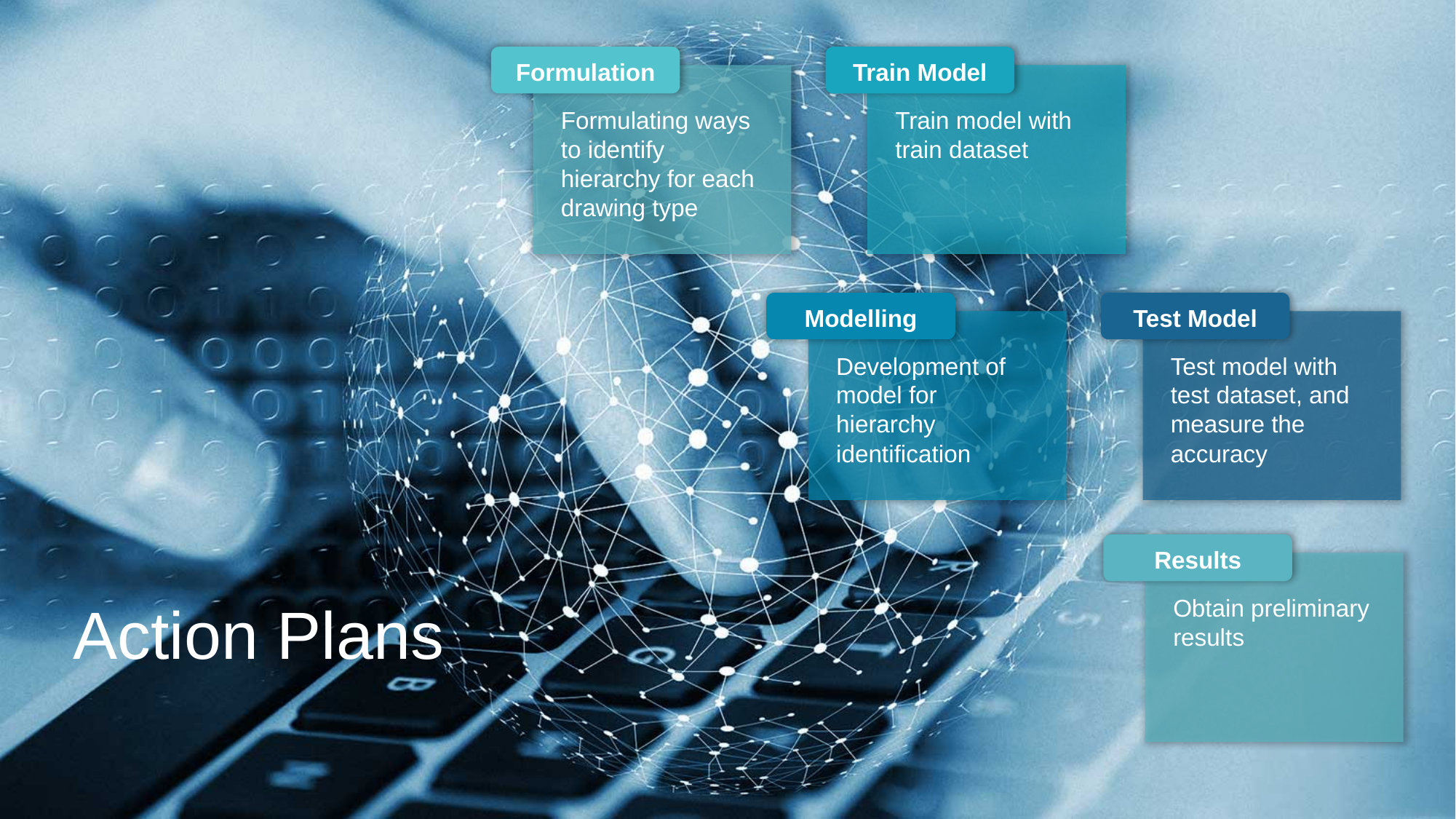

Formulation

Formulating ways to identify hierarchy for each drawing type

Train Model

Train model with train dataset

Modelling

Development of model for hierarchy identification

Test Model

Test model with test dataset, and measure the accuracy

Results

Obtain preliminary results
Action Plans